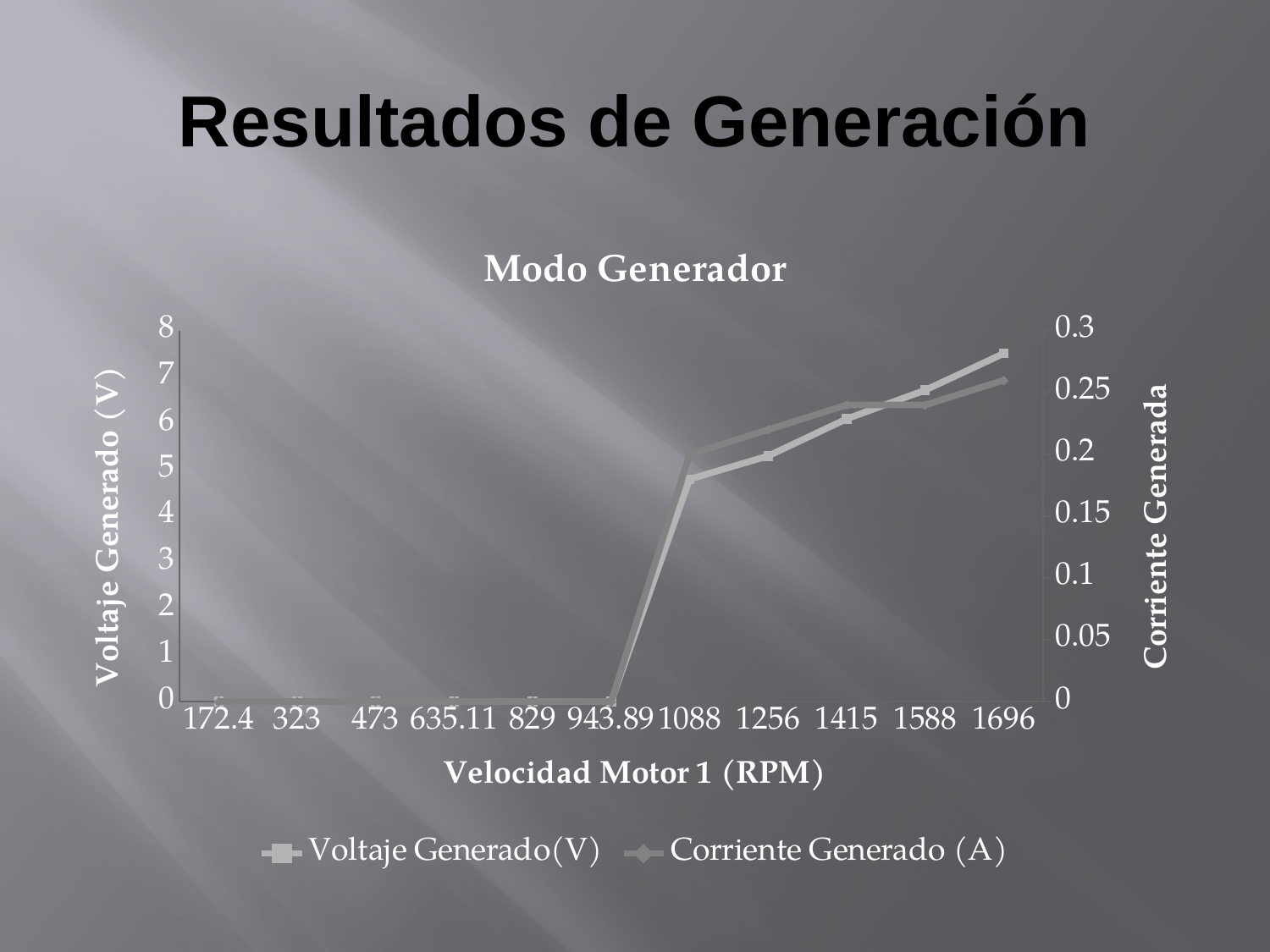

# Resultados de Generación

### Chart: Modo Generador

| Category | Voltaje Generado(V) | Corriente Generado (A) |
|---|---|---|
| 172.4 | 0.0 | 0.0 |
| 323 | 0.0 | 0.0 |
| 473 | 0.0 | 0.0 |
| 635.11 | 0.0 | 0.0 |
| 829 | 0.0 | 0.0 |
| 943.89 | 0.0 | 0.0 |
| 1088 | 4.8 | 0.2 |
| 1256 | 5.3 | 0.22 |
| 1415 | 6.1 | 0.24 |
| 1588 | 6.72 | 0.24 |
| 1696 | 7.51 | 0.26 |